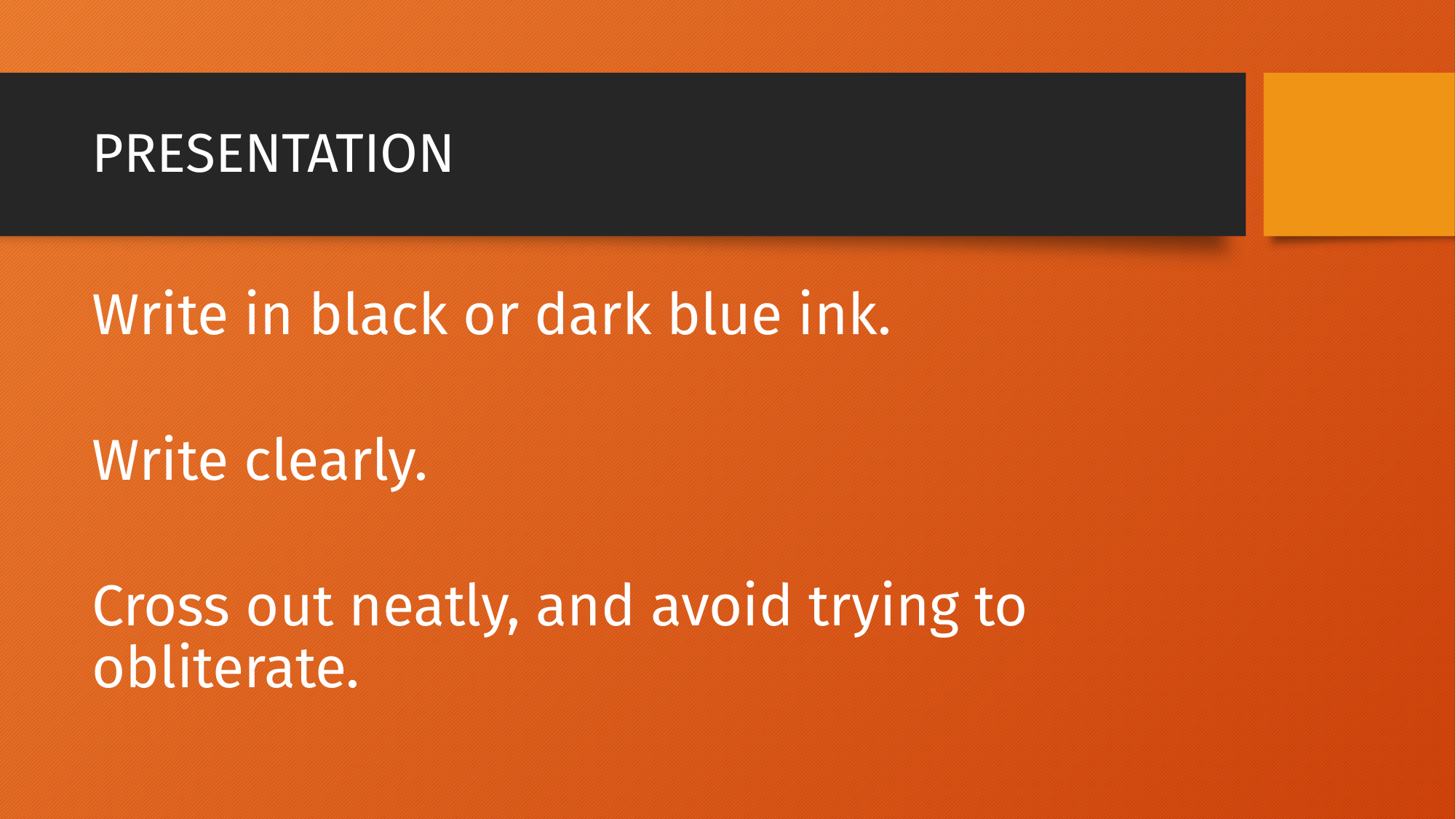

# PRESENTATION
Write in black or dark blue ink.
Write clearly.
Cross out neatly, and avoid trying to obliterate.